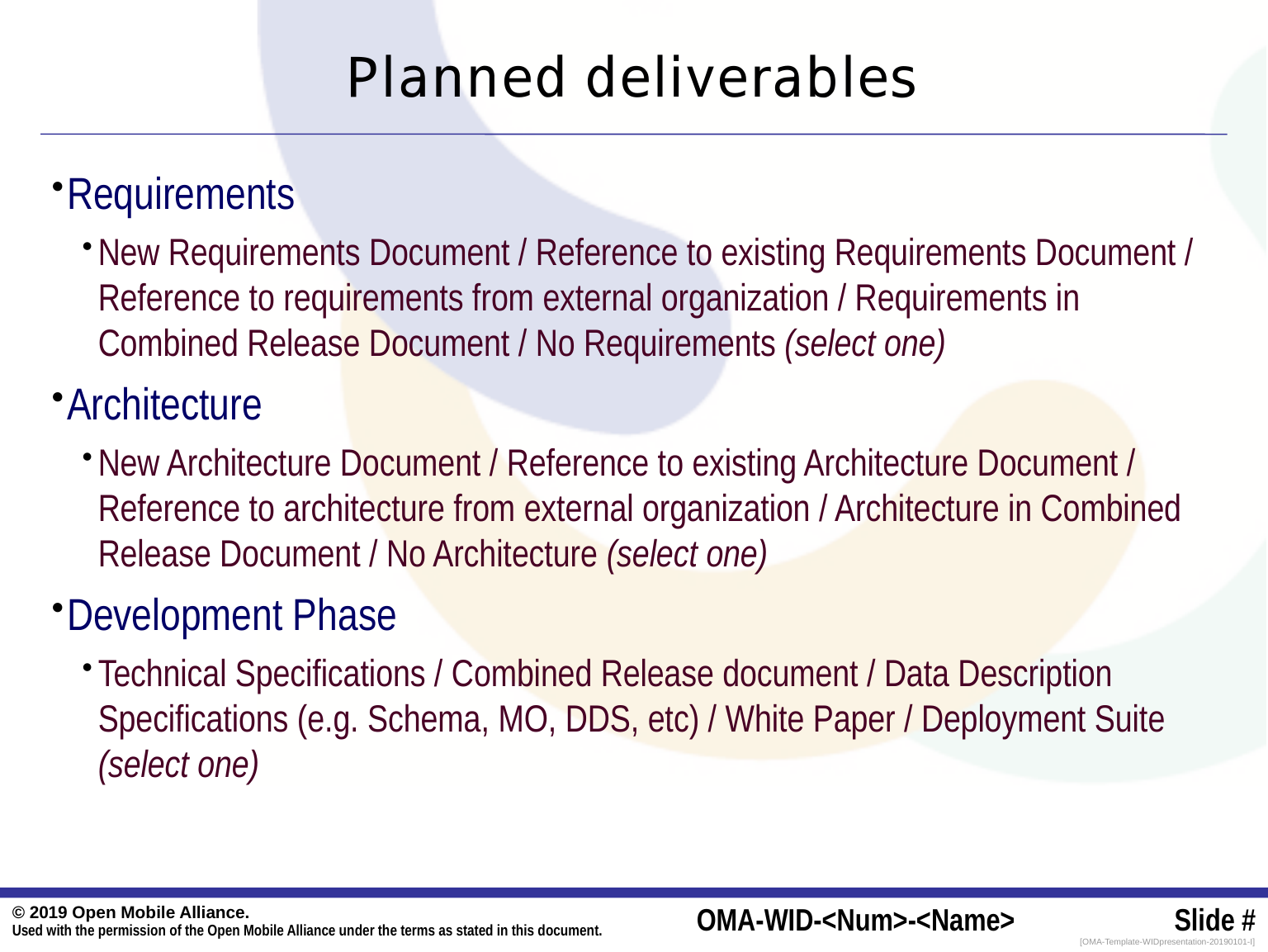

# Planned deliverables
Requirements
New Requirements Document / Reference to existing Requirements Document / Reference to requirements from external organization / Requirements in Combined Release Document / No Requirements (select one)
Architecture
New Architecture Document / Reference to existing Architecture Document / Reference to architecture from external organization / Architecture in Combined Release Document / No Architecture (select one)
Development Phase
Technical Specifications / Combined Release document / Data Description Specifications (e.g. Schema, MO, DDS, etc) / White Paper / Deployment Suite (select one)